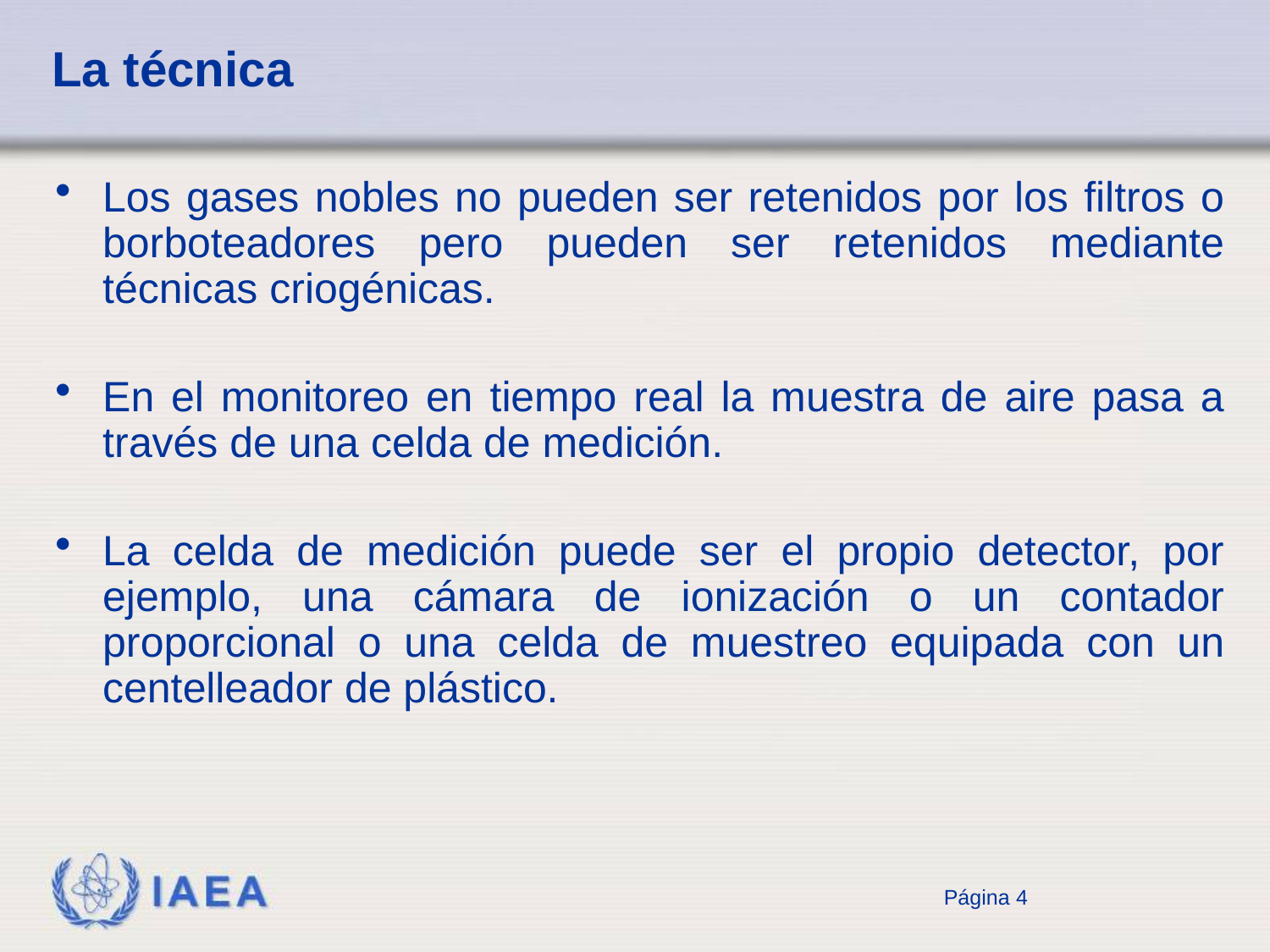

# La técnica
Los gases nobles no pueden ser retenidos por los filtros o borboteadores pero pueden ser retenidos mediante técnicas criogénicas.

En el monitoreo en tiempo real la muestra de aire pasa a través de una celda de medición.

La celda de medición puede ser el propio detector, por ejemplo, una cámara de ionización o un contador proporcional o una celda de muestreo equipada con un centelleador de plástico.